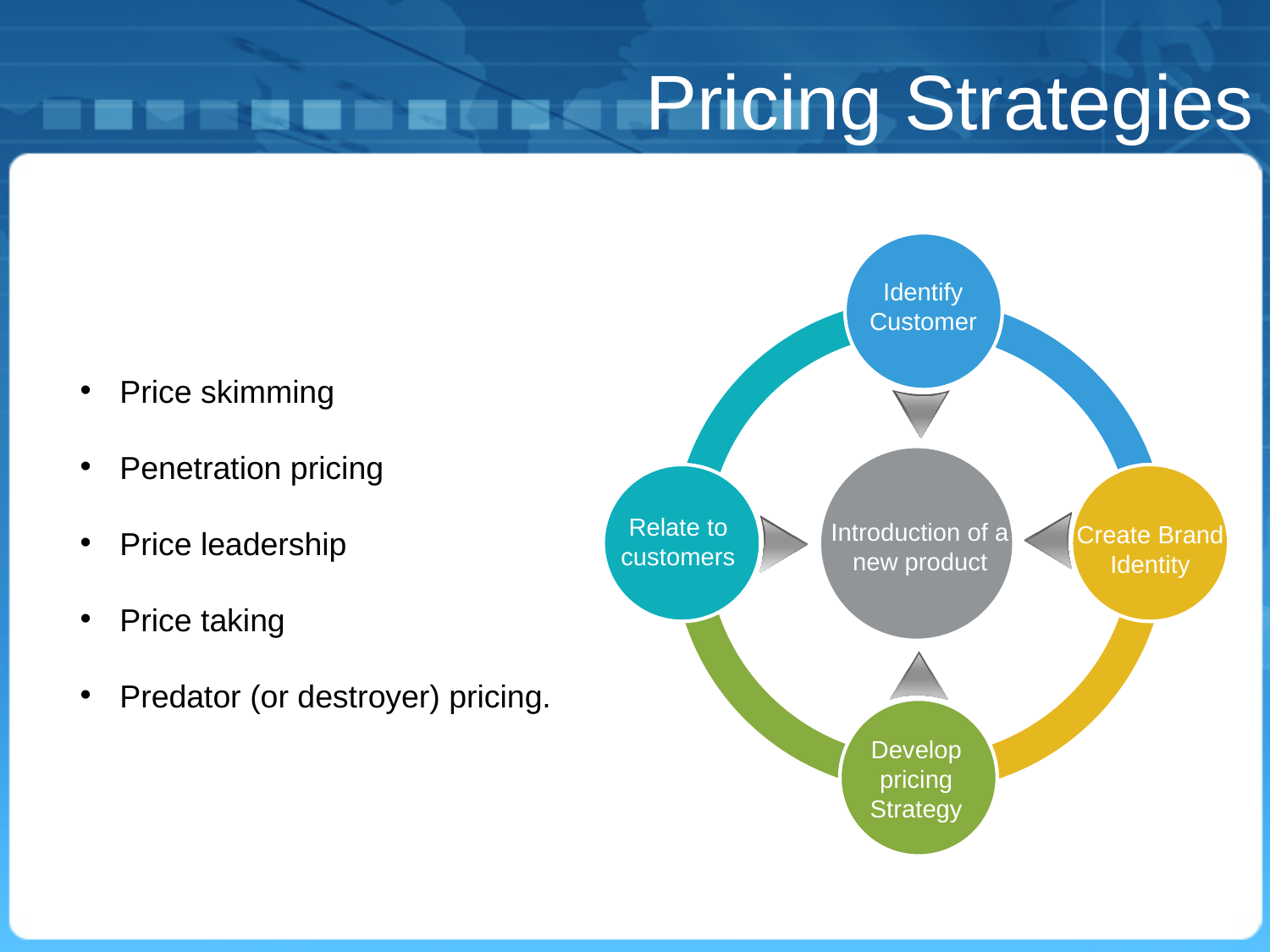

Pricing Strategies

Identify Customer
Price skimming

Penetration pricing

Price leadership

Price taking

Predator (or destroyer) pricing.
Relate to customers
Introduction of a new product
Create Brand Identity
Develop pricing Strategy